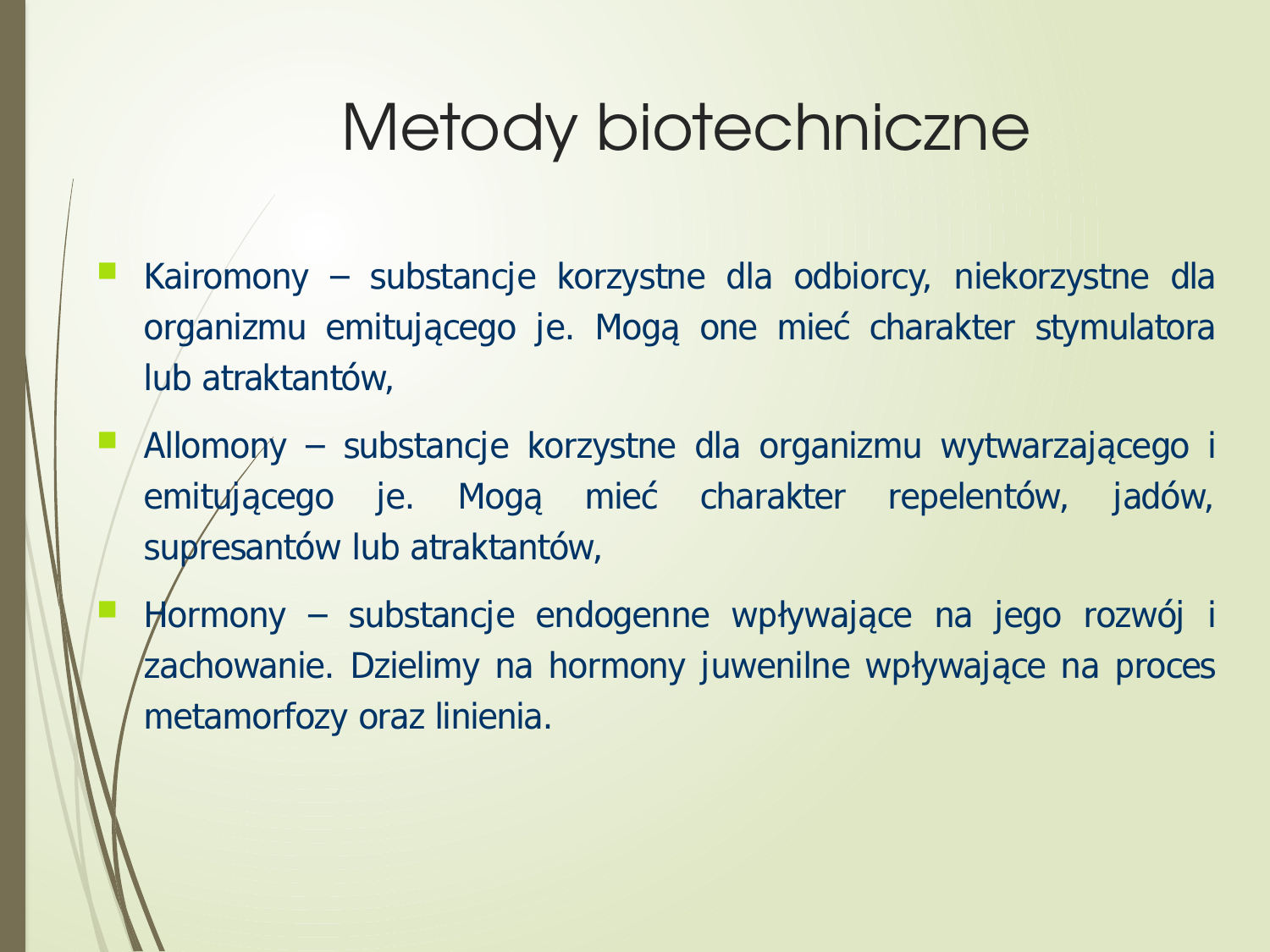

Metody biotechniczne
Kairomony – substancje korzystne dla odbiorcy, niekorzystne dla organizmu emitującego je. Mogą one mieć charakter stymulatora lub atraktantów,
Allomony – substancje korzystne dla organizmu wytwarzającego i emitującego   je.   Mogą   mieć   charakter   repelentów,   jadów, supresantów lub atraktantów,
Hormony  –  substancje  endogenne  wpływające  na  jego  rozwój  i zachowanie. Dzielimy na hormony juwenilne wpływające na proces metamorfozy oraz linienia.